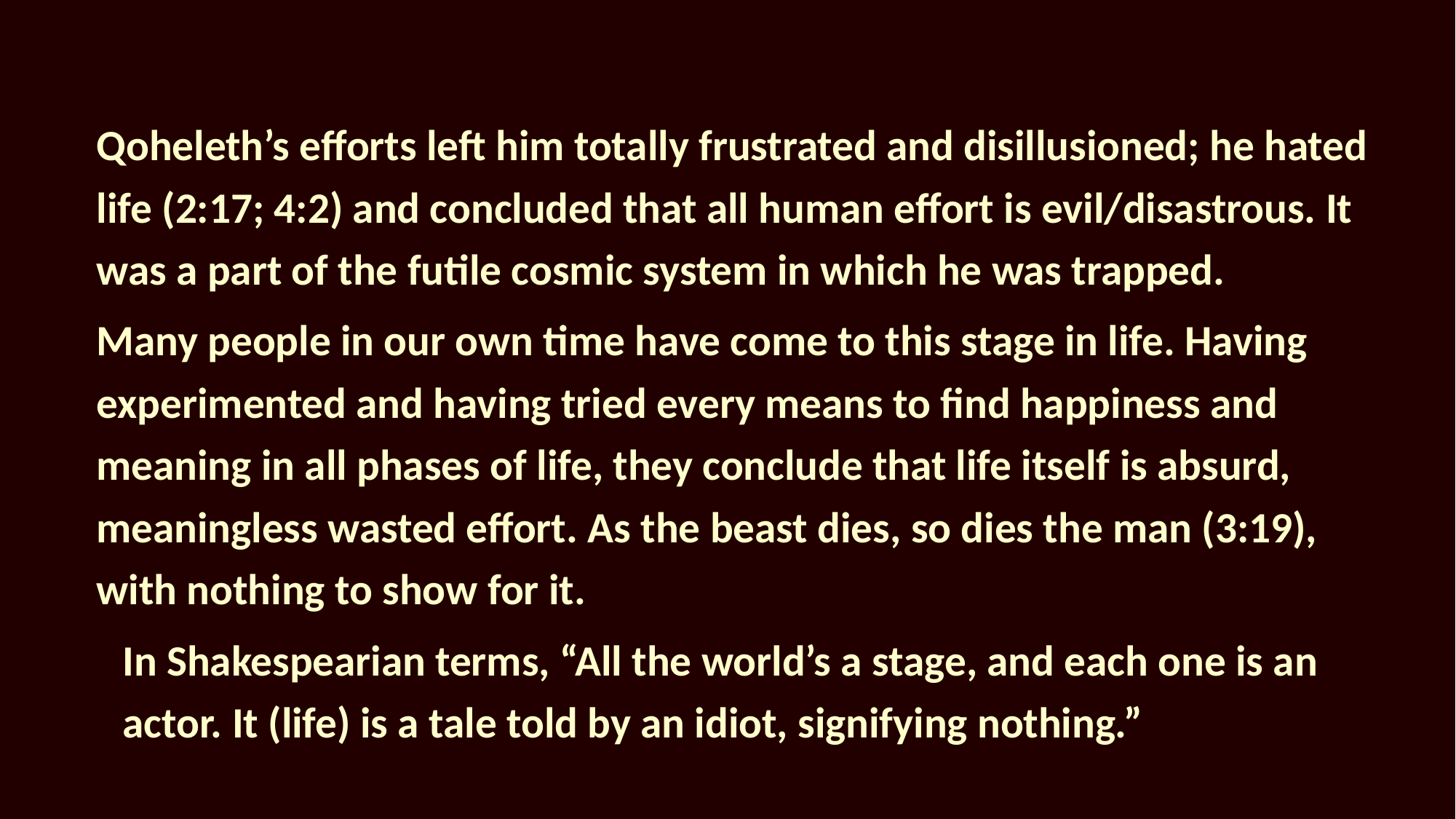

Qoheleth’s efforts left him totally frustrated and disillusioned; he hated life (2:17; 4:2) and concluded that all human effort is evil/disastrous. It was a part of the futile cosmic system in which he was trapped.
Many people in our own time have come to this stage in life. Having experimented and having tried every means to find happiness and meaning in all phases of life, they conclude that life itself is absurd, meaningless wasted effort. As the beast dies, so dies the man (3:19), with nothing to show for it.
In Shakespearian terms, “All the world’s a stage, and each one is an actor. It (life) is a tale told by an idiot, signifying nothing.”